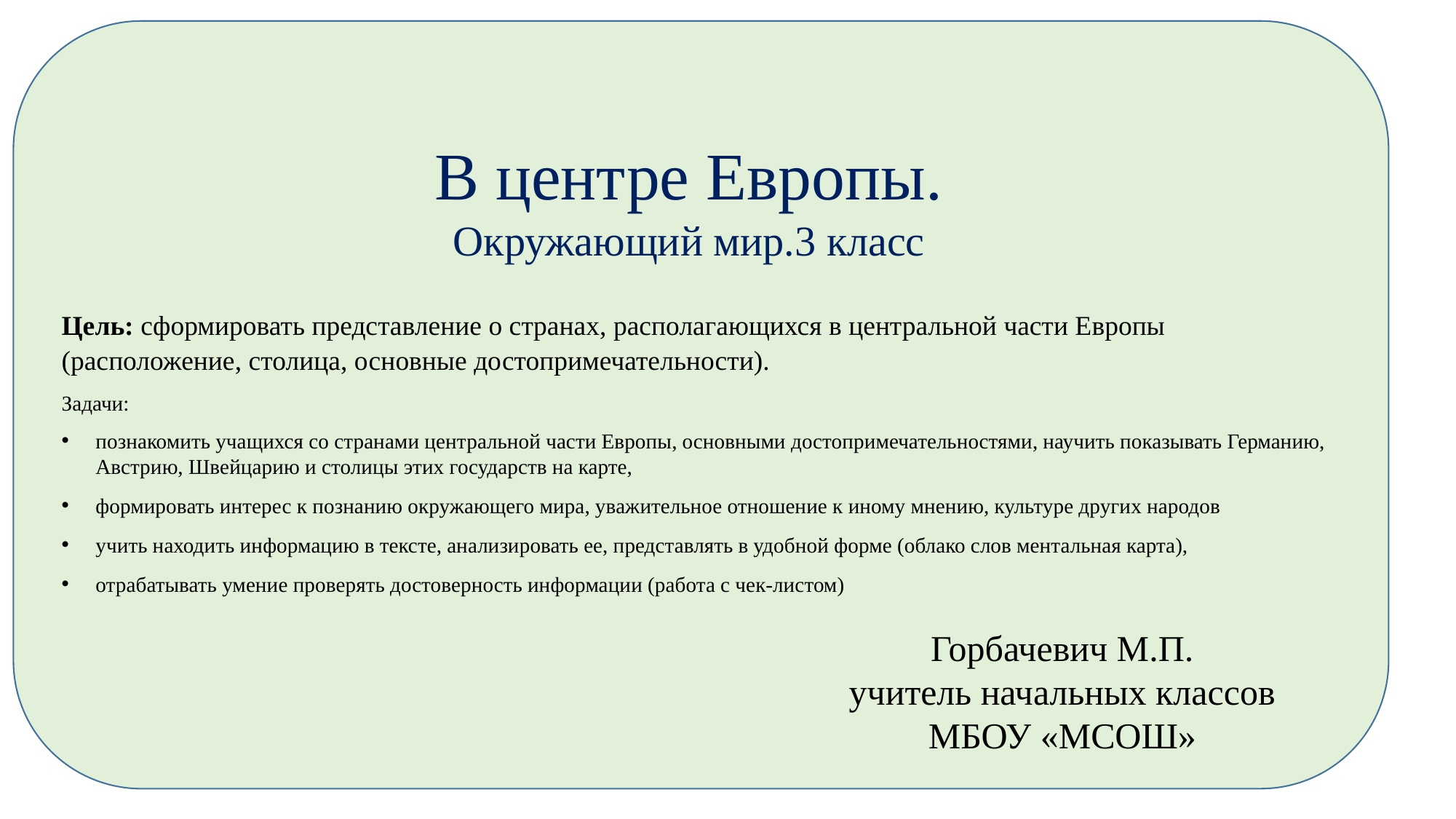

Цель: сформировать представление о странах, располагающихся в центральной части Европы (расположение, столица, основные достопримечательности).
Задачи:
познакомить учащихся со странами центральной части Европы, основными достопримечательностями, научить показывать Германию, Австрию, Швейцарию и столицы этих государств на карте,
формировать интерес к познанию окружающего мира, уважительное отношение к иному мнению, культуре других народов
учить находить информацию в тексте, анализировать ее, представлять в удобной форме (облако слов ментальная карта),
отрабатывать умение проверять достоверность информации (работа с чек-листом)

В центре Европы.
Окружающий мир.3 класс
Горбачевич М.П.
учитель начальных классов
МБОУ «МСОШ»